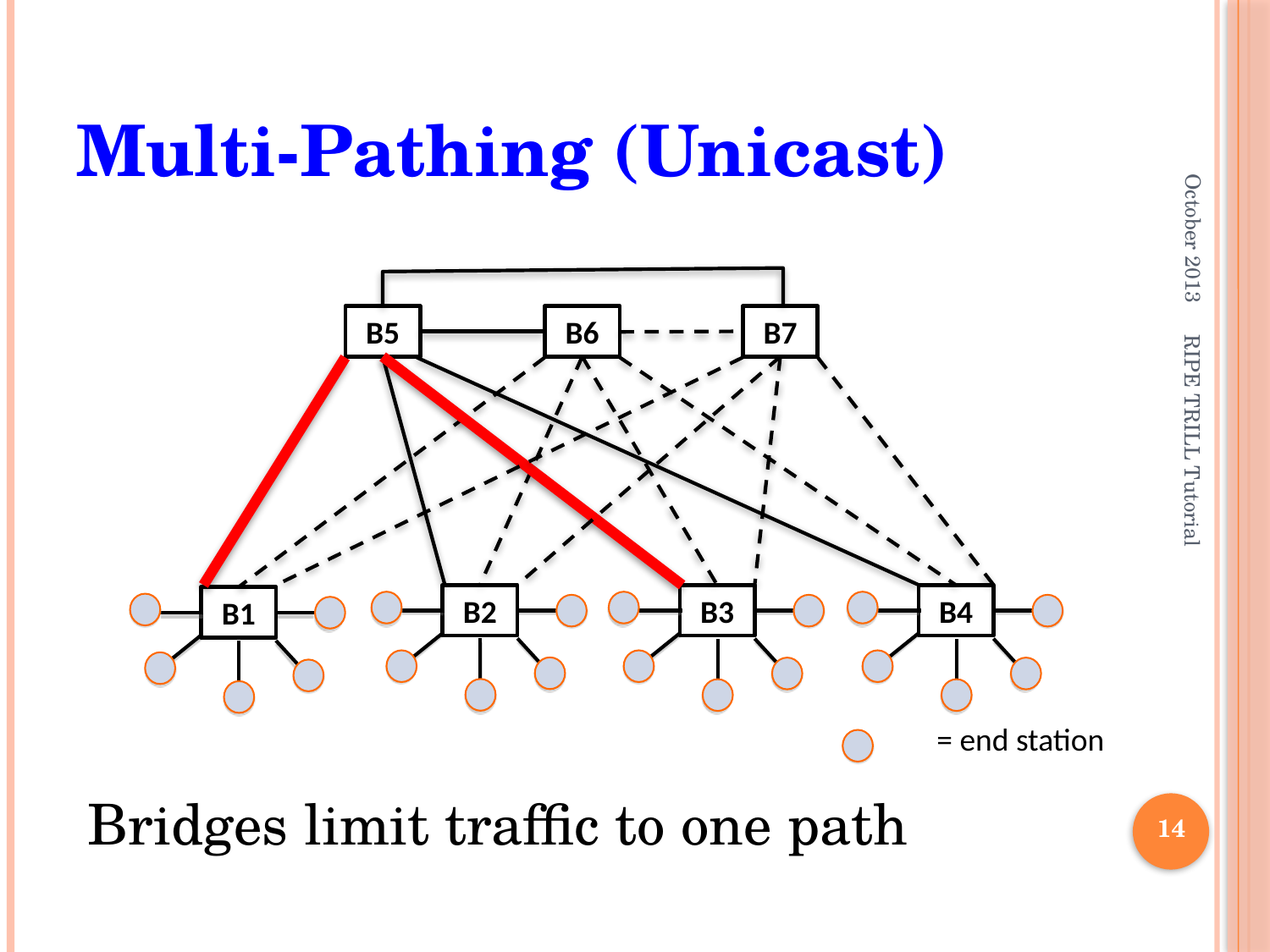

# Multi-Pathing (Unicast)
October 2013

B5
B6
B7
RIPE TRILL Tutorial
B2
B3
B4
B1

= end station

Bridges limit traffic to one path
14